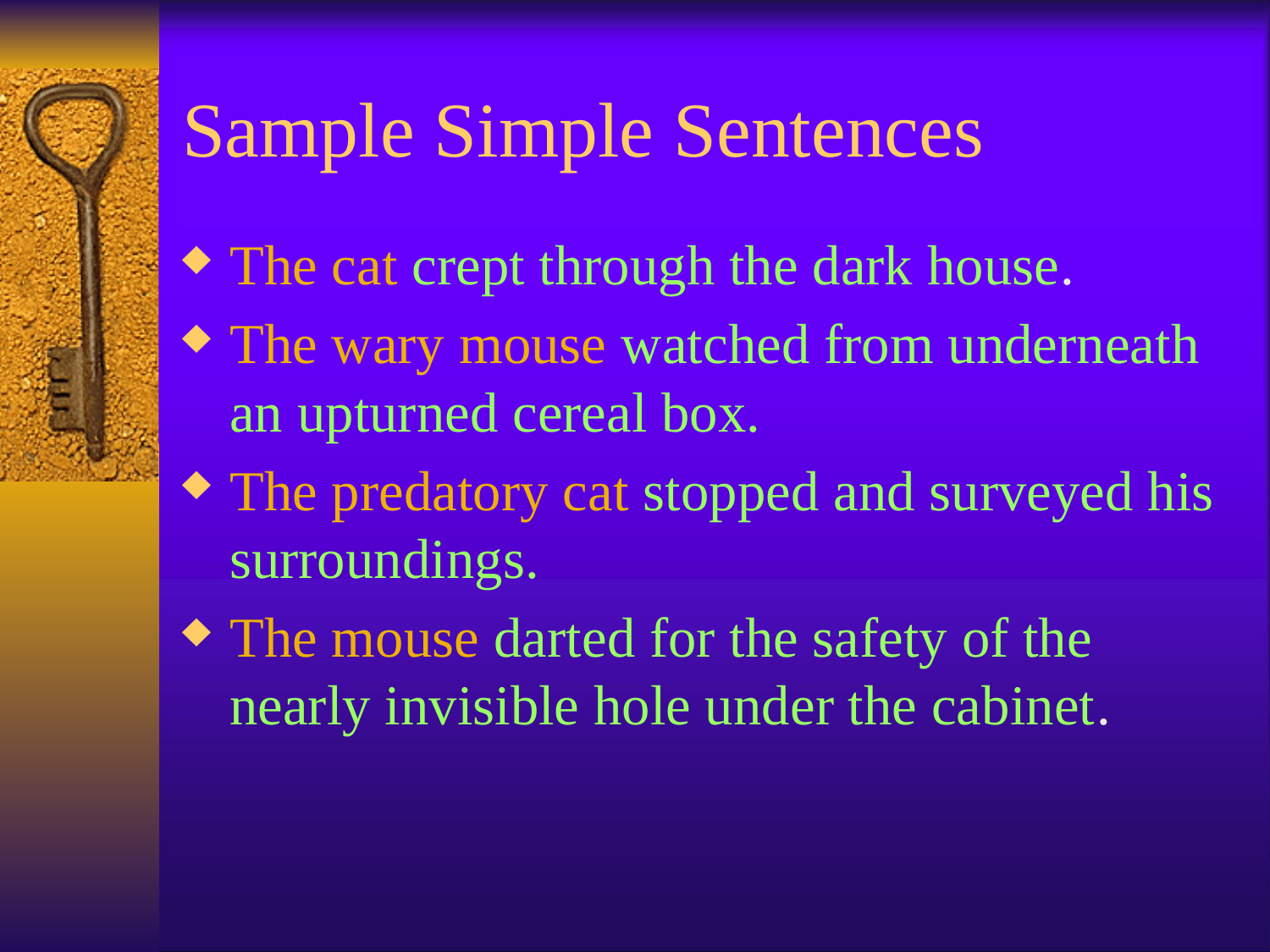

# Sample Simple Sentences
The cat crept through the dark house.
The wary mouse watched from underneath an upturned cereal box.
The predatory cat stopped and surveyed his surroundings.
The mouse darted for the safety of the nearly invisible hole under the cabinet.